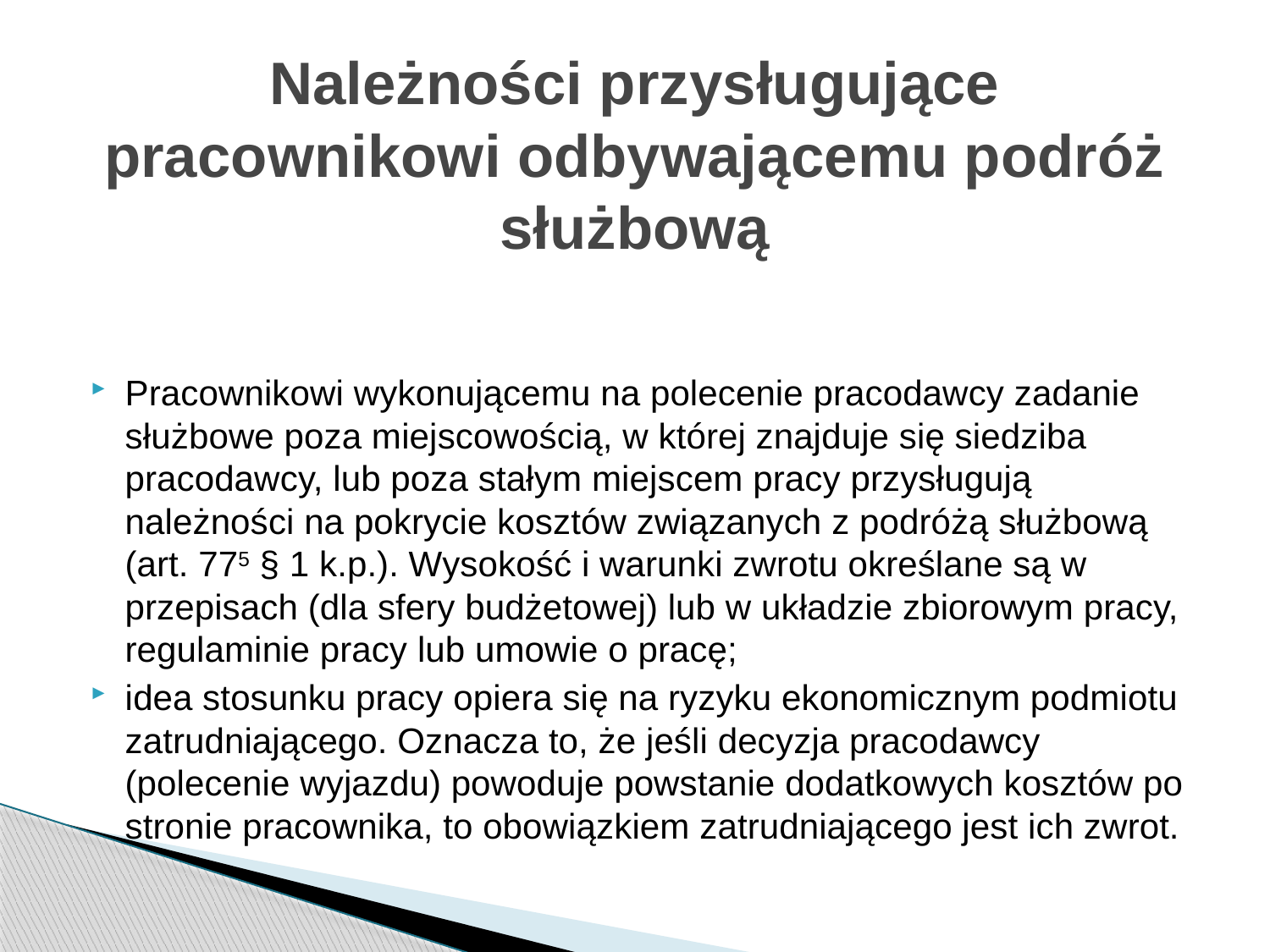

# Należności przysługujące pracownikowi odbywającemu podróż służbową

Pracownikowi wykonującemu na polecenie pracodawcy zadanie służbowe poza miejscowością, w której znajduje się siedziba pracodawcy, lub poza stałym miejscem pracy przysługują należności na pokrycie kosztów związanych z podróżą służbową (art. 775 § 1 k.p.). Wysokość i warunki zwrotu określane są w przepisach (dla sfery budżetowej) lub w układzie zbiorowym pracy, regulaminie pracy lub umowie o pracę;
idea stosunku pracy opiera się na ryzyku ekonomicznym podmiotu zatrudniającego. Oznacza to, że jeśli decyzja pracodawcy (polecenie wyjazdu) powoduje powstanie dodatkowych kosztów po stronie pracownika, to obowiązkiem zatrudniającego jest ich zwrot.